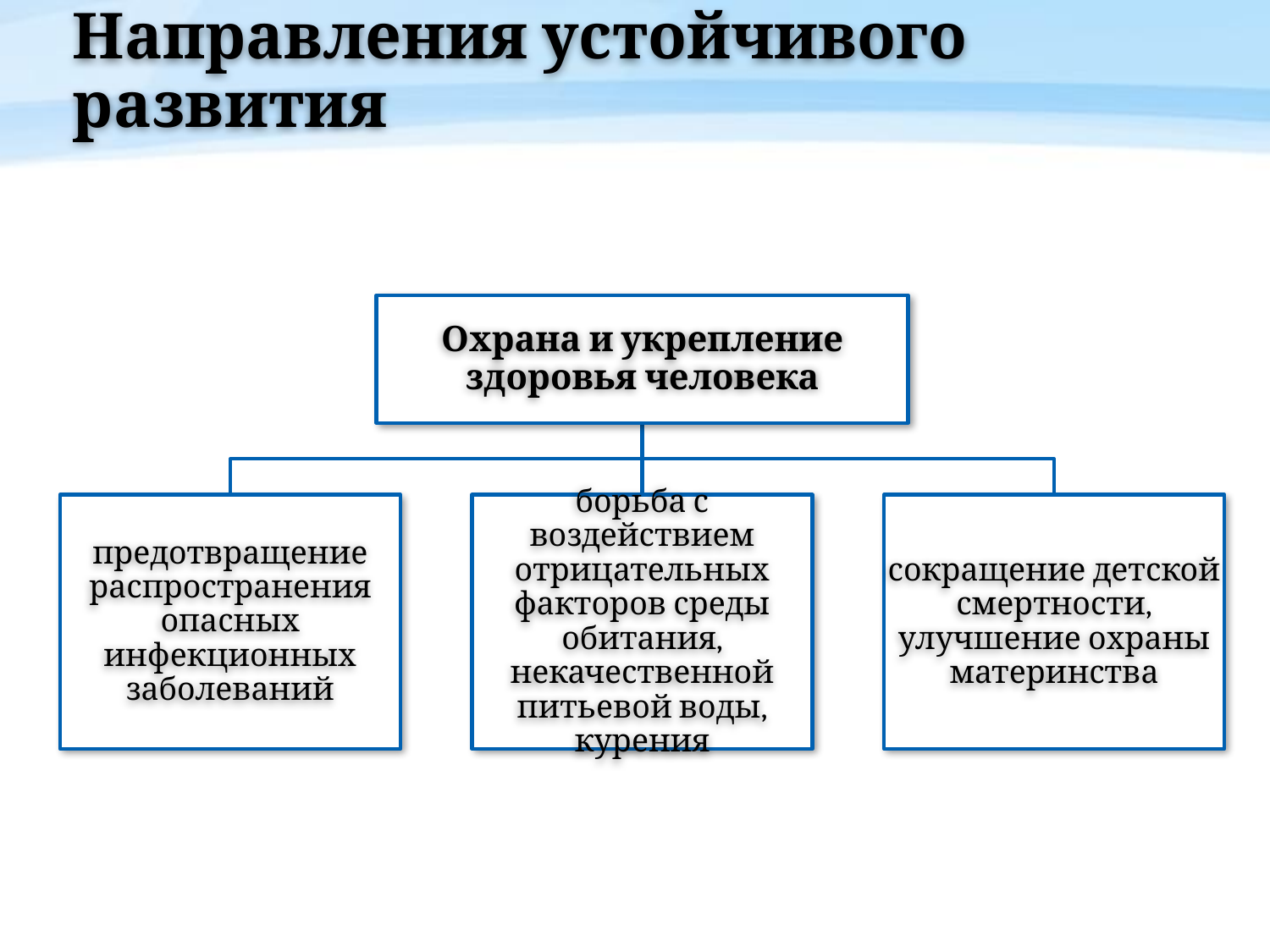

# Направления устойчивого развития

Охрана и укрепление здоровья человека

предотвращение распространения опасных инфекционных заболеваний

борьба с воздействием отрицательных факторов среды обитания, некачественной питьевой воды, курения

сокращение детской смертности, улучшение охраны материнства